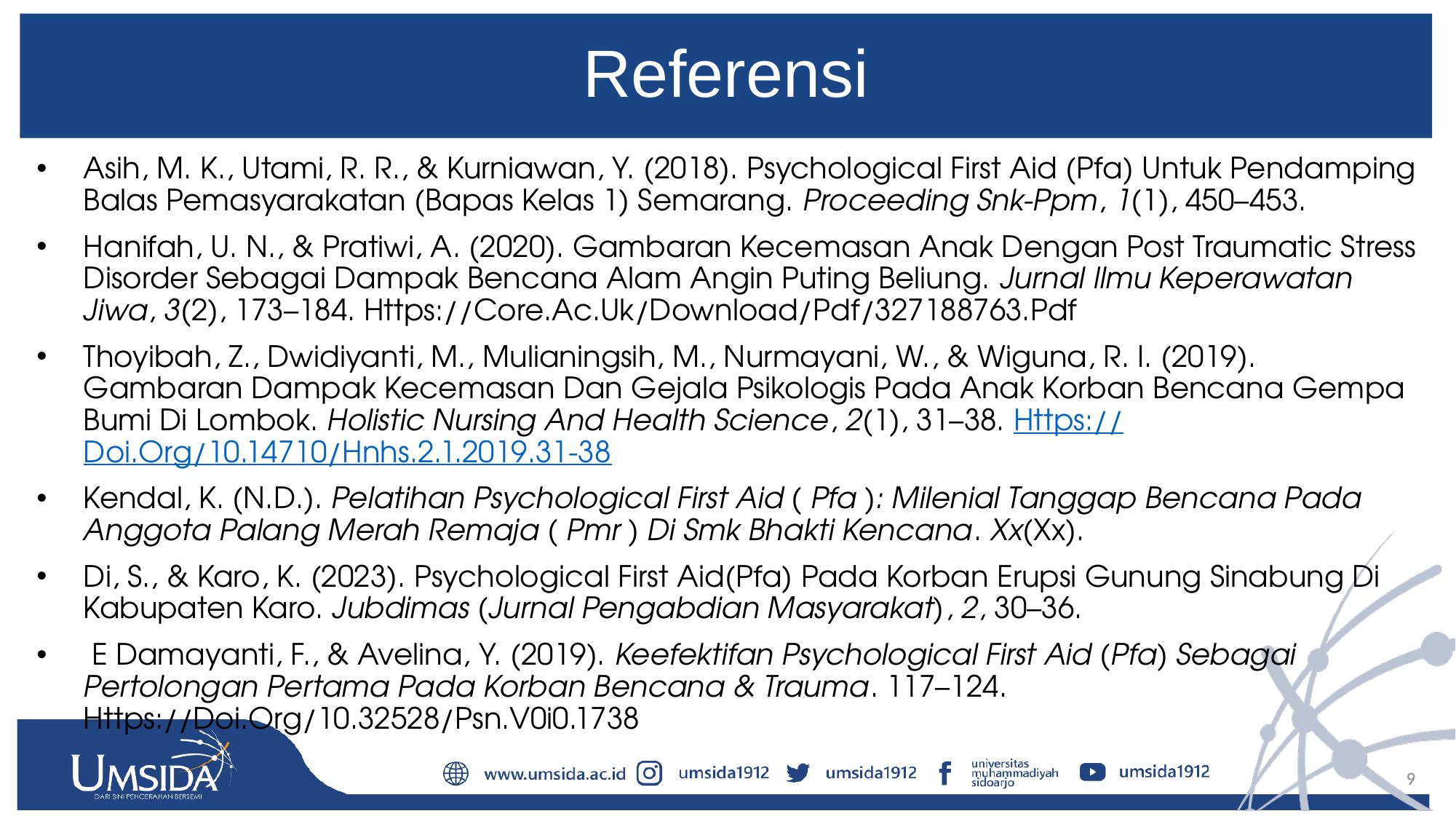

# Referensi
Asih, M. K., Utami, R. R., & Kurniawan, Y. (2018). Psychological First Aid (Pfa) Untuk Pendamping Balas Pemasyarakatan (Bapas Kelas 1) Semarang. Proceeding Snk-Ppm, 1(1), 450–453.
Hanifah, U. N., & Pratiwi, A. (2020). Gambaran Kecemasan Anak Dengan Post Traumatic Stress Disorder Sebagai Dampak Bencana Alam Angin Puting Beliung. Jurnal Ilmu Keperawatan Jiwa, 3(2), 173–184. Https://Core.Ac.Uk/Download/Pdf/327188763.Pdf
Thoyibah, Z., Dwidiyanti, M., Mulianingsih, M., Nurmayani, W., & Wiguna, R. I. (2019). Gambaran Dampak Kecemasan Dan Gejala Psikologis Pada Anak Korban Bencana Gempa Bumi Di Lombok. Holistic Nursing And Health Science, 2(1), 31–38. Https://Doi.Org/10.14710/Hnhs.2.1.2019.31-38
Kendal, K. (N.D.). Pelatihan Psychological First Aid ( Pfa ): Milenial Tanggap Bencana Pada Anggota Palang Merah Remaja ( Pmr ) Di Smk Bhakti Kencana. Xx(Xx).
Di, S., & Karo, K. (2023). Psychological First Aid(Pfa) Pada Korban Erupsi Gunung Sinabung Di Kabupaten Karo. Jubdimas (Jurnal Pengabdian Masyarakat), 2, 30–36.
 E Damayanti, F., & Avelina, Y. (2019). Keefektifan Psychological First Aid (Pfa) Sebagai Pertolongan Pertama Pada Korban Bencana & Trauma. 117–124. Https://Doi.Org/10.32528/Psn.V0i0.1738